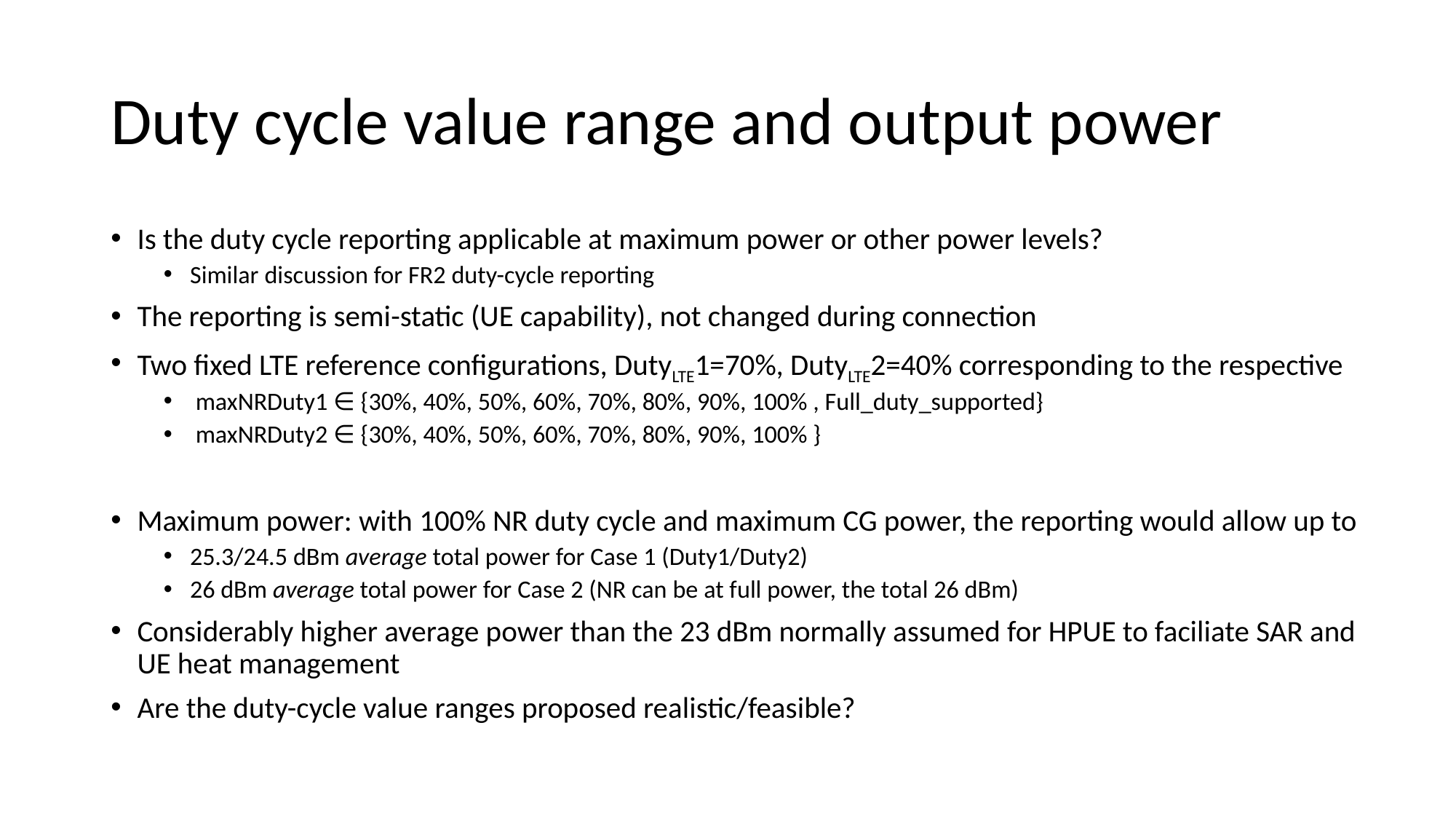

# Duty cycle value range and output power
Is the duty cycle reporting applicable at maximum power or other power levels?
Similar discussion for FR2 duty-cycle reporting
The reporting is semi-static (UE capability), not changed during connection
Two fixed LTE reference configurations, DutyLTE1=70%, DutyLTE2=40% corresponding to the respective
 maxNRDuty1 ∈ {30%, 40%, 50%, 60%, 70%, 80%, 90%, 100% , Full_duty_supported}
 maxNRDuty2 ∈ {30%, 40%, 50%, 60%, 70%, 80%, 90%, 100% }

Maximum power: with 100% NR duty cycle and maximum CG power, the reporting would allow up to
25.3/24.5 dBm average total power for Case 1 (Duty1/Duty2)
26 dBm average total power for Case 2 (NR can be at full power, the total 26 dBm)
Considerably higher average power than the 23 dBm normally assumed for HPUE to faciliate SAR and UE heat management
Are the duty-cycle value ranges proposed realistic/feasible?